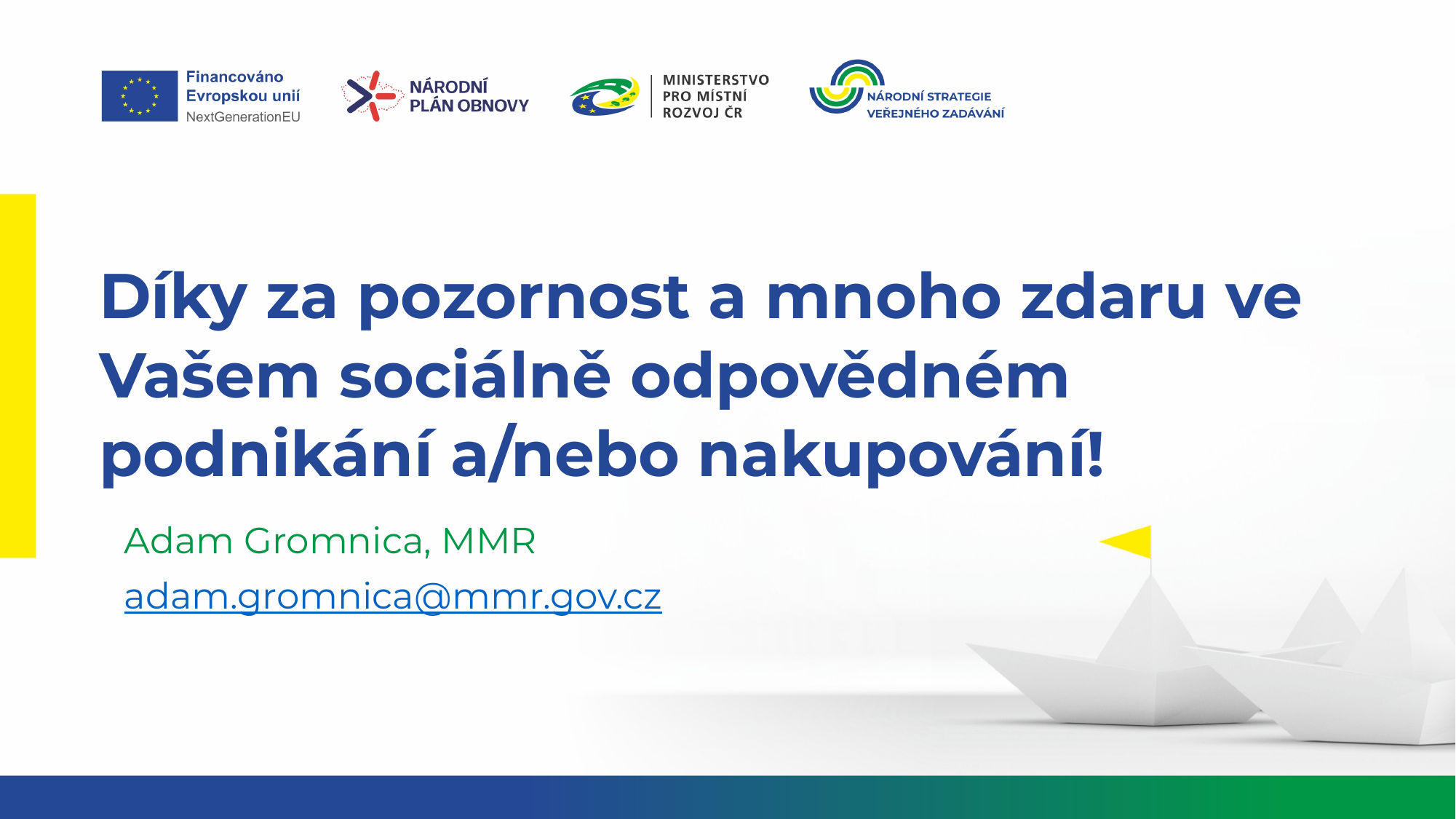

# Díky za pozornost a mnoho zdaru ve Vašem sociálně odpovědném podnikání a/nebo nakupování!
Adam Gromnica, MMR
adam.gromnica@mmr.gov.cz